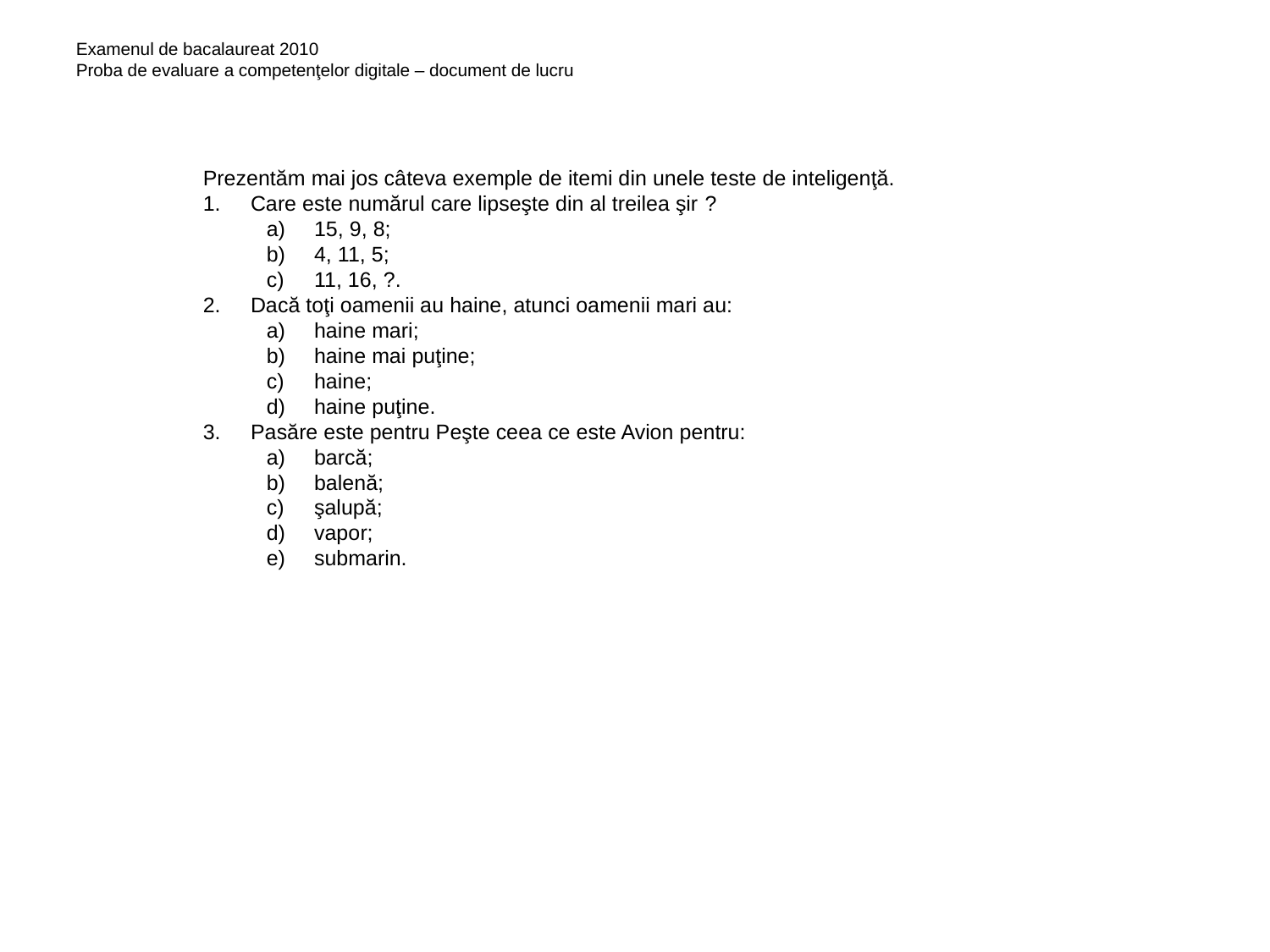

Examenul de bacalaureat 2010
Proba de evaluare a competenţelor digitale – document de lucru
Prezentăm mai jos câteva exemple de itemi din unele teste de inteligenţă.
Care este numărul care lipseşte din al treilea şir ?
15, 9, 8;
4, 11, 5;
11, 16, ?.
Dacă toţi oamenii au haine, atunci oamenii mari au:
haine mari;
haine mai puţine;
haine;
haine puţine.
Pasăre este pentru Peşte ceea ce este Avion pentru:
barcă;
balenă;
şalupă;
vapor;
submarin.